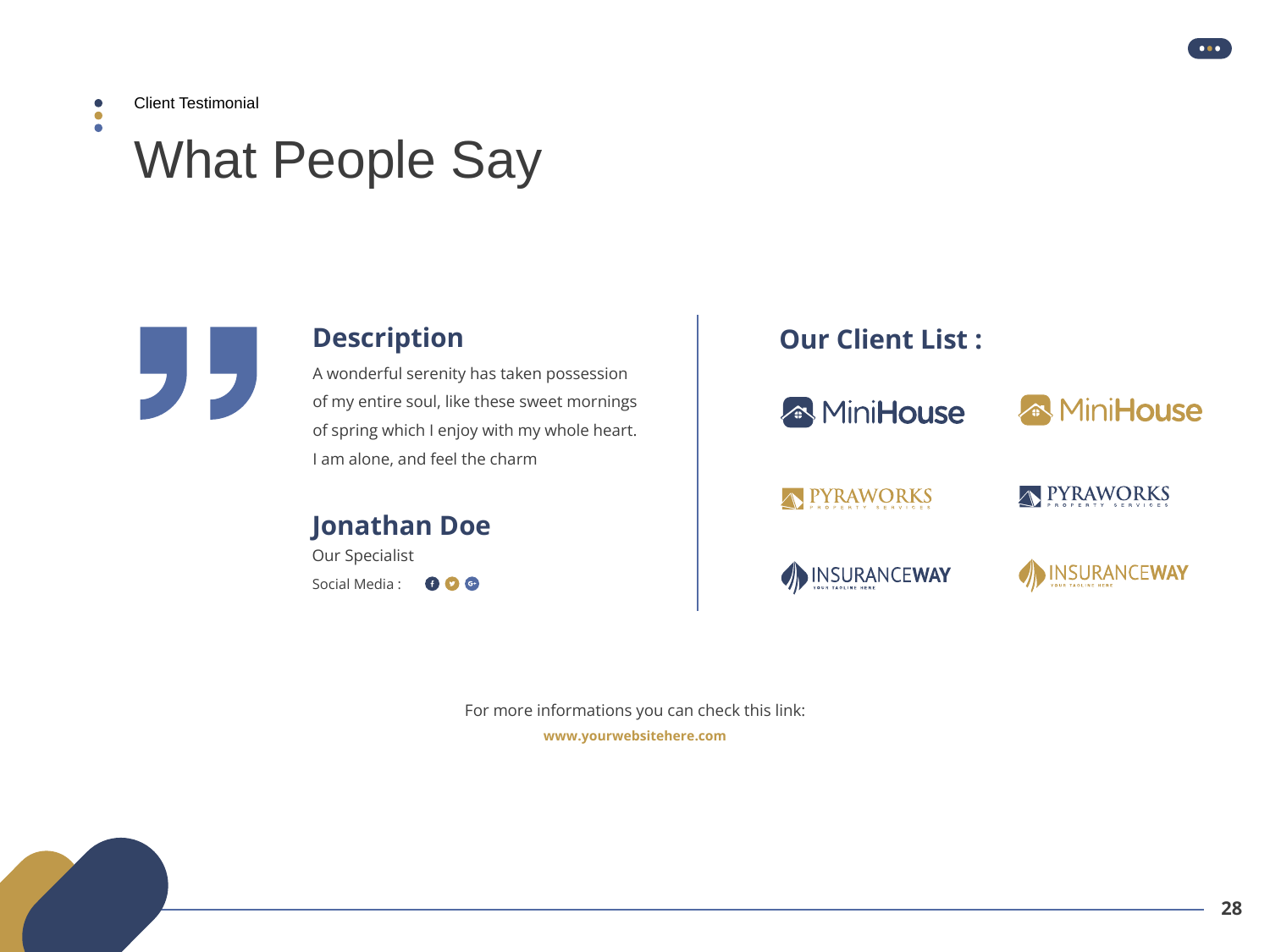

Client Testimonial
# What People Say
Description
Our Client List :

A wonderful serenity has taken possession of my entire soul, like these sweet mornings of spring which I enjoy with my whole heart. I am alone, and feel the charm

Jonathan Doe

Our Specialist

Social Media :

For more informations you can check this link:
www.yourwebsitehere.com
28